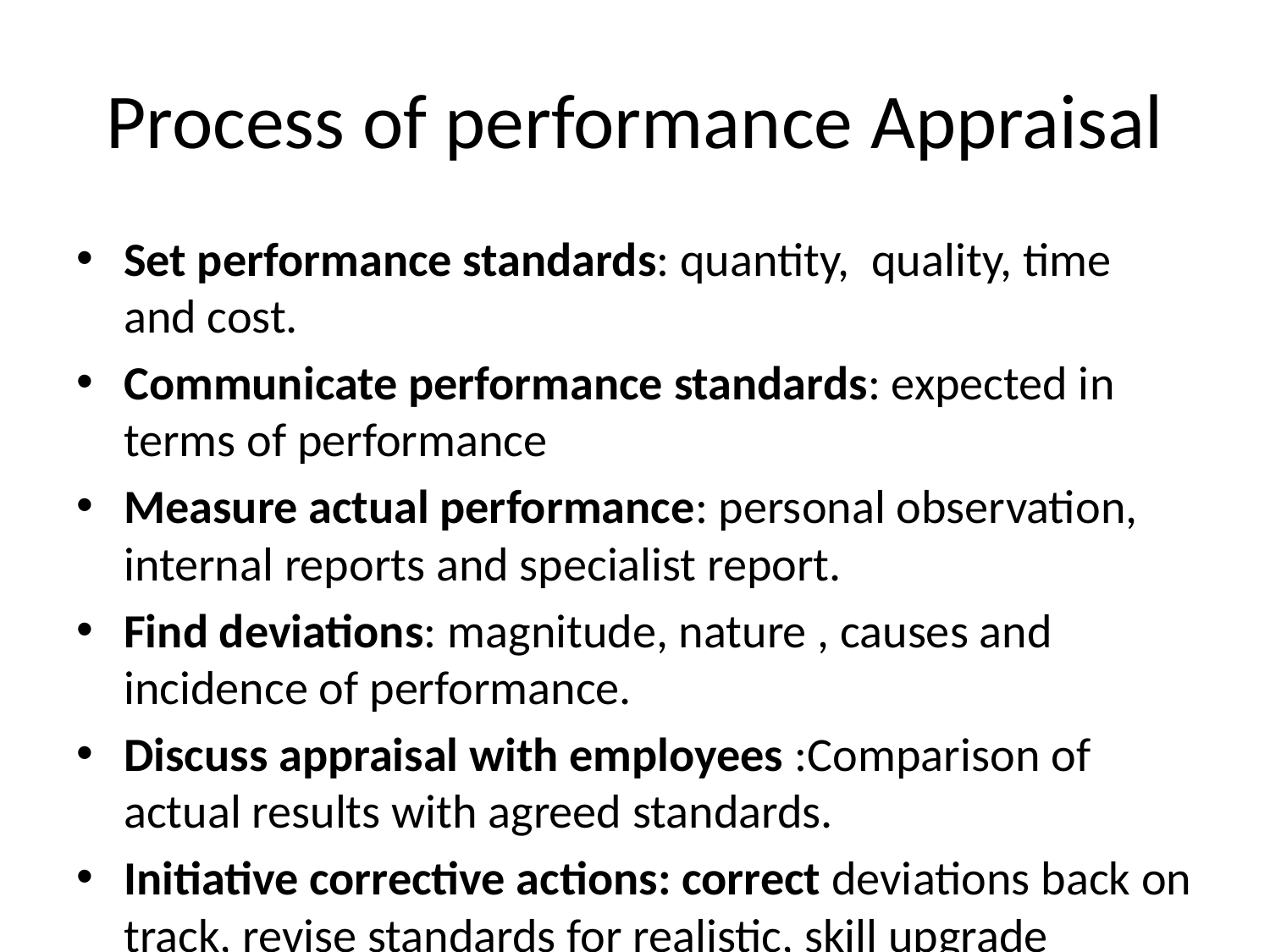

# Process of performance Appraisal
Set performance standards: quantity,  quality, time and cost.
Communicate performance standards: expected in terms of performance
Measure actual performance: personal observation, internal reports and specialist report.
Find deviations: magnitude, nature , causes and incidence of performance.
Discuss appraisal with employees :Comparison of actual results with agreed standards.
Initiative corrective actions: correct deviations back on track, revise standards for realistic, skill upgrade training